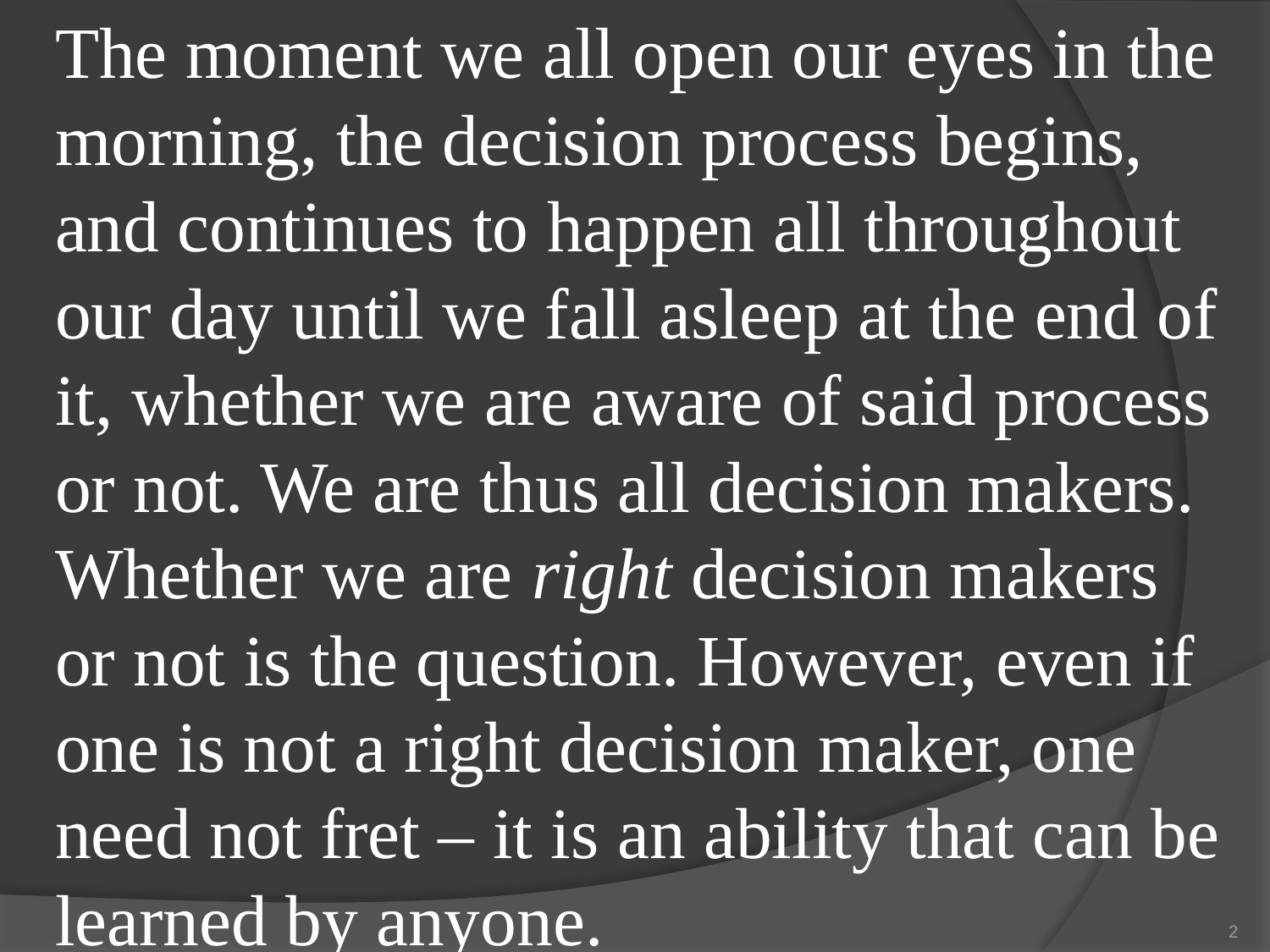

The moment we all open our eyes in the morning, the decision process begins, and continues to happen all throughout our day until we fall asleep at the end of it, whether we are aware of said process or not. We are thus all decision makers. Whether we are right decision makers or not is the question. However, even if one is not a right decision maker, one need not fret – it is an ability that can be learned by anyone.
2